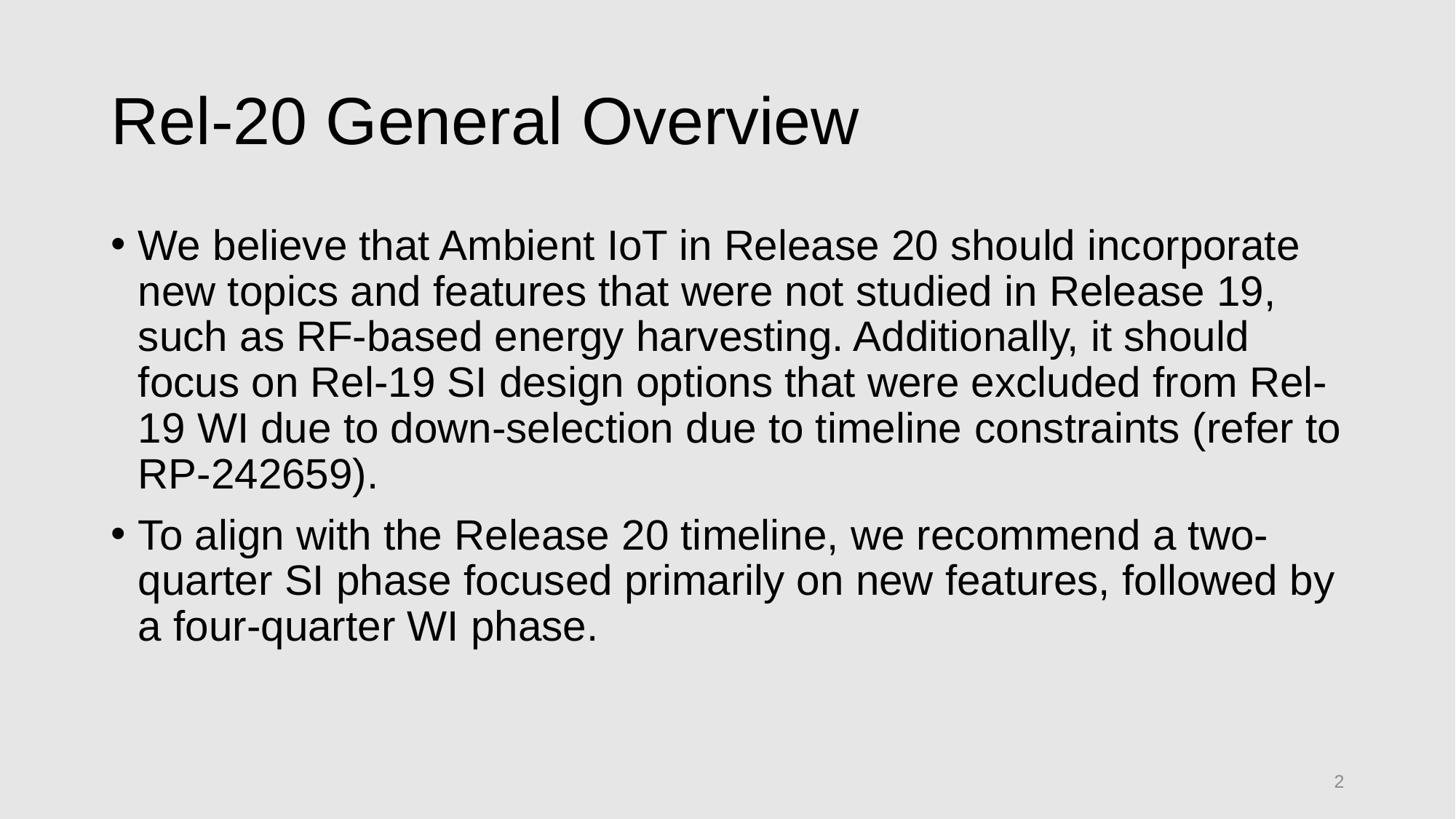

# Rel-20 General Overview
We believe that Ambient IoT in Release 20 should incorporate new topics and features that were not studied in Release 19, such as RF-based energy harvesting. Additionally, it should focus on Rel-19 SI design options that were excluded from Rel-19 WI due to down-selection due to timeline constraints (refer to RP-242659).
To align with the Release 20 timeline, we recommend a two-quarter SI phase focused primarily on new features, followed by a four-quarter WI phase.
2